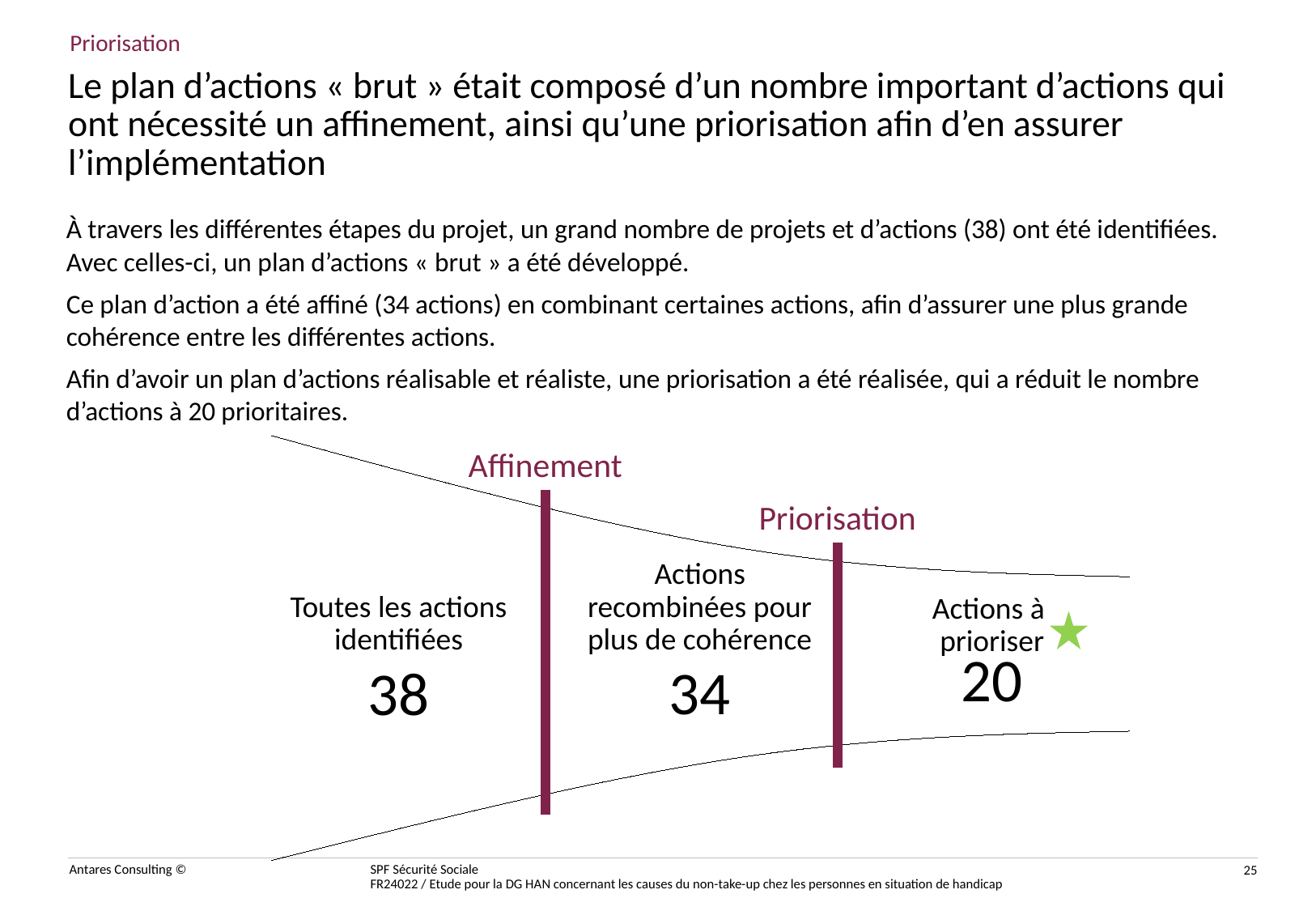

Priorisation
# Le plan d’actions « brut » était composé d’un nombre important d’actions qui ont nécessité un affinement, ainsi qu’une priorisation afin d’en assurer l’implémentation
À travers les différentes étapes du projet, un grand nombre de projets et d’actions (38) ont été identifiées. Avec celles-ci, un plan d’actions « brut » a été développé.
Ce plan d’action a été affiné (34 actions) en combinant certaines actions, afin d’assurer une plus grande cohérence entre les différentes actions.
Afin d’avoir un plan d’actions réalisable et réaliste, une priorisation a été réalisée, qui a réduit le nombre d’actions à 20 prioritaires.

Affinement
Priorisation
Actions recombinées pour plus de cohérence
Toutes les actions identifiées
Actions à
prioriser

20
34
38